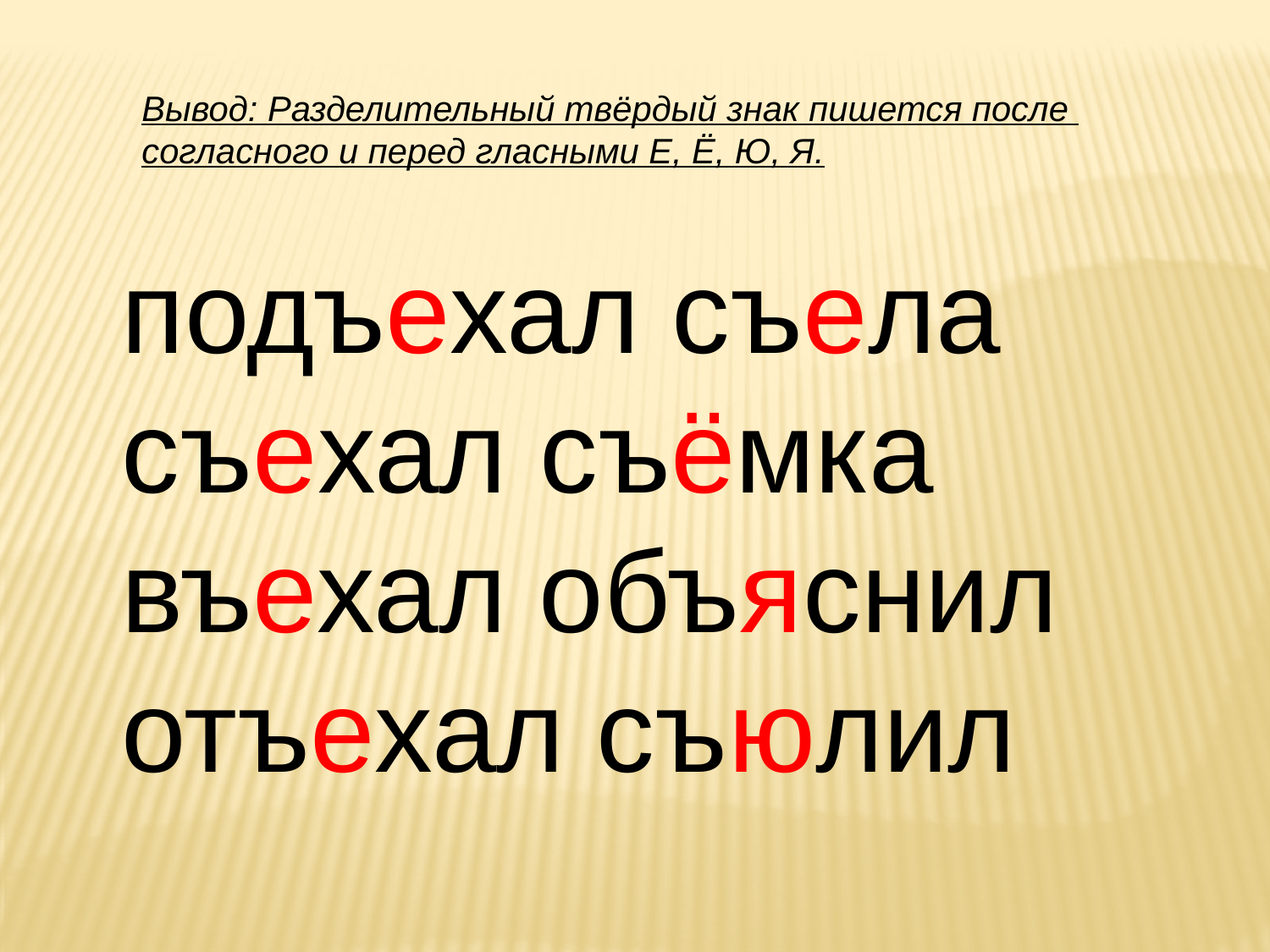

Вывод: Разделительный твёрдый знак пишется после
согласного и перед гласными Е, Ё, Ю, Я.
подъехал съела
съехал съёмка
въехал объяснил
отъехал съюлил